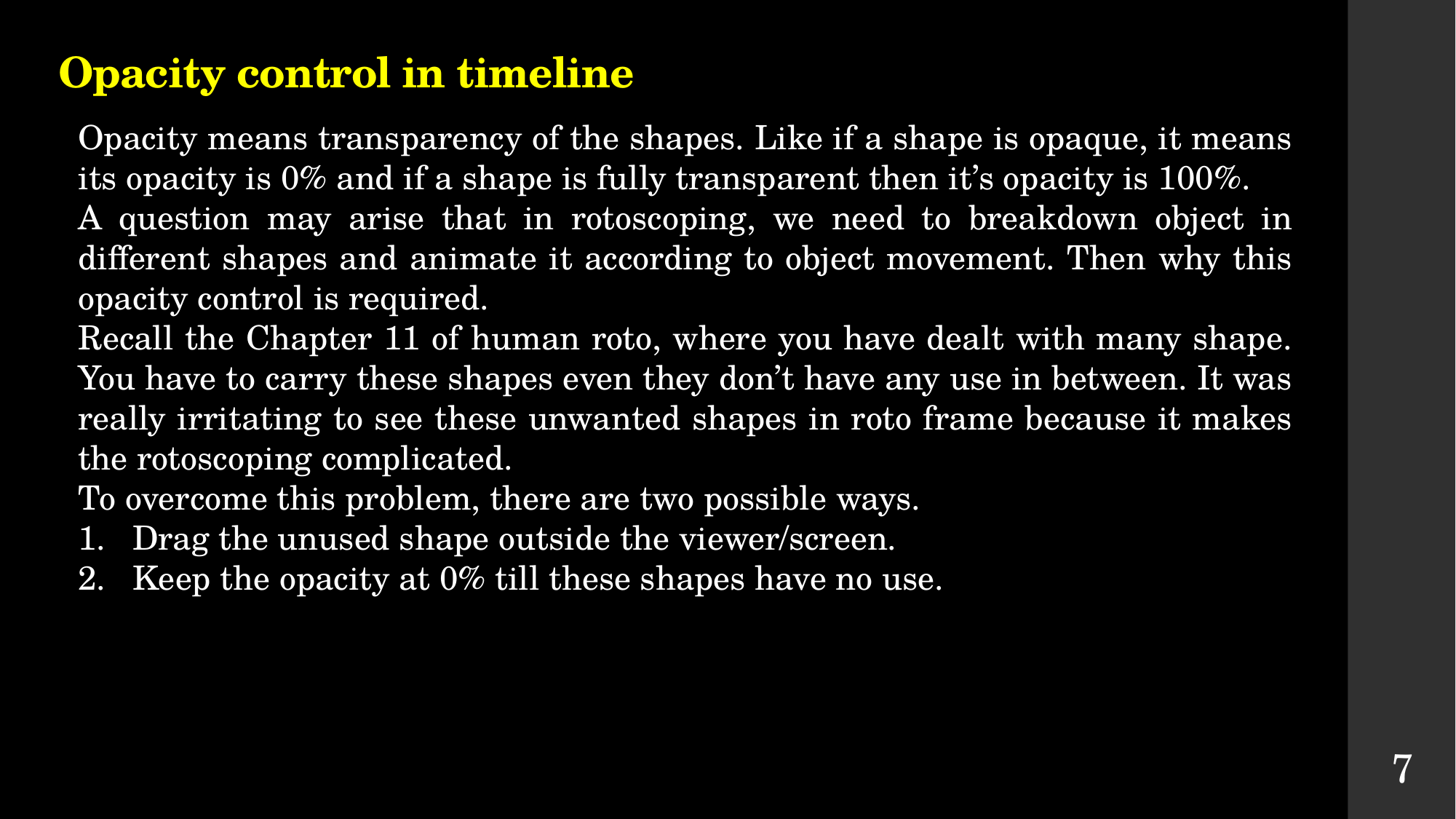

Opacity control in timeline
Opacity means transparency of the shapes. Like if a shape is opaque, it means its opacity is 0% and if a shape is fully transparent then it’s opacity is 100%.
A question may arise that in rotoscoping, we need to breakdown object in different shapes and animate it according to object movement. Then why this opacity control is required.
Recall the Chapter 11 of human roto, where you have dealt with many shape. You have to carry these shapes even they don’t have any use in between. It was really irritating to see these unwanted shapes in roto frame because it makes the rotoscoping complicated.
To overcome this problem, there are two possible ways.
Drag the unused shape outside the viewer/screen.
Keep the opacity at 0% till these shapes have no use.
7